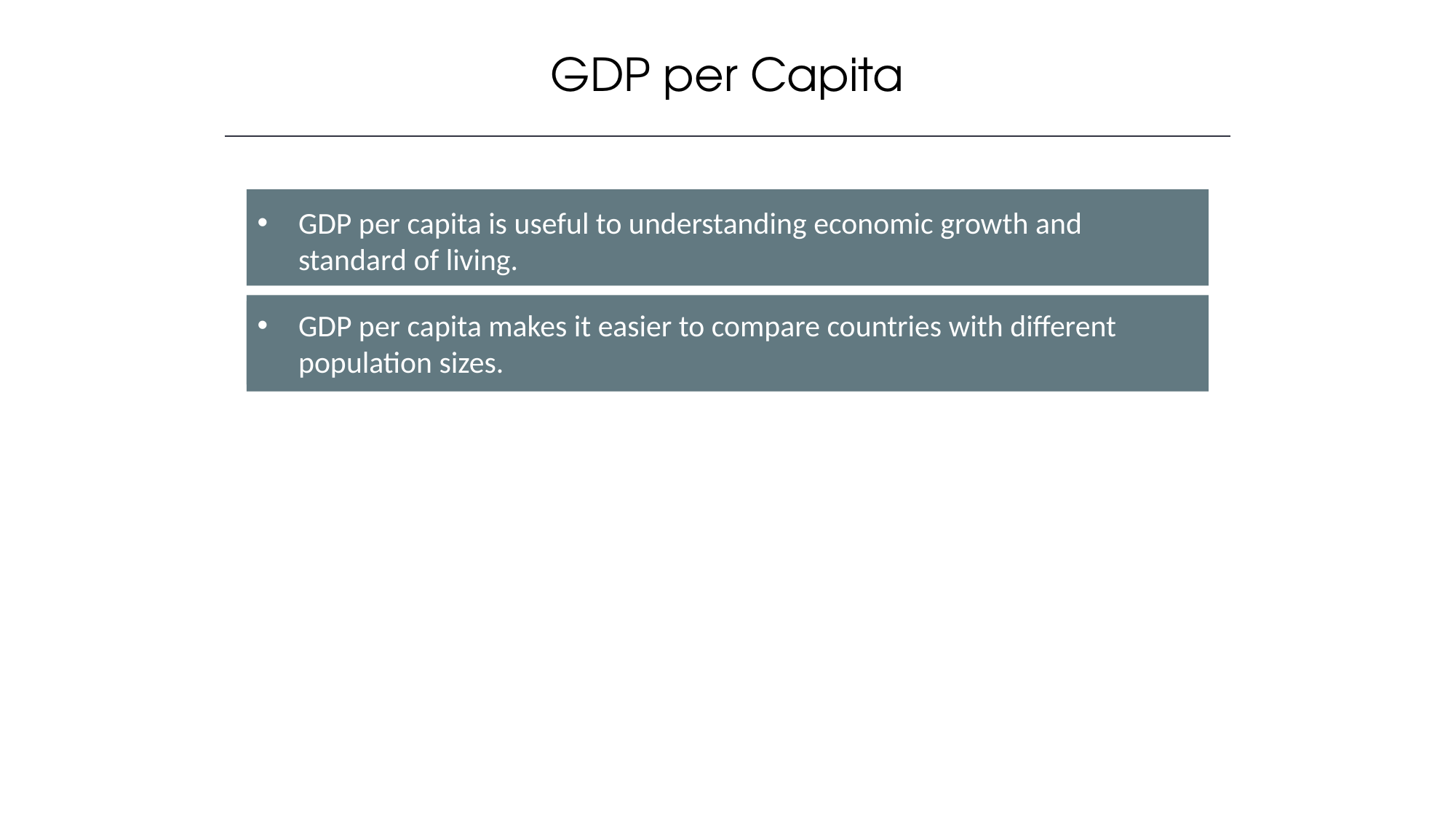

GDP per Capita
HAWKES LEARNING

GDP per capita is useful to understanding economic growth and standard of living.

GDP per capita makes it easier to compare countries with different population sizes.